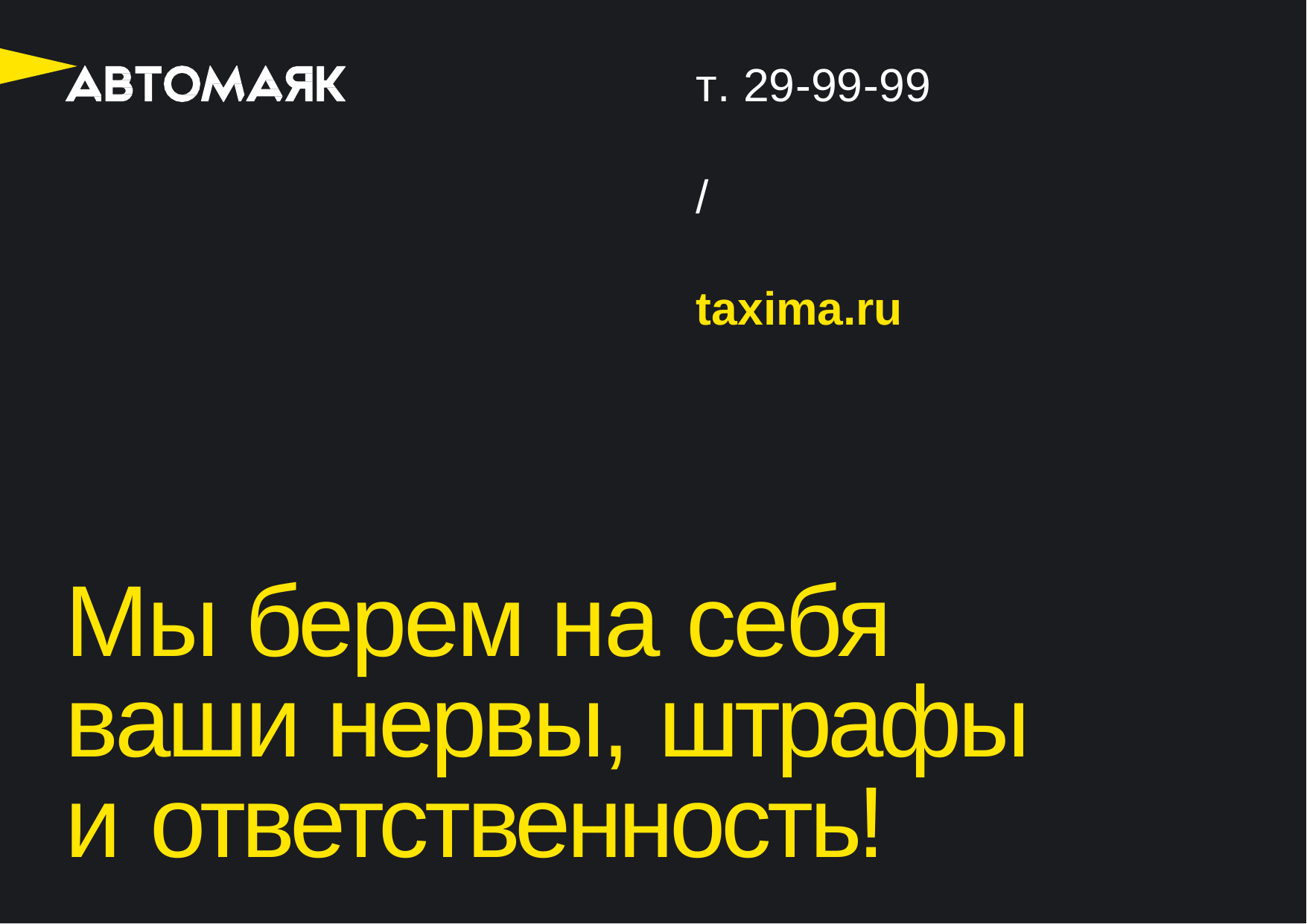

# т. 29-99-99	/	taxima.ru

Мы берем на себя  ваши нервы, штрафы  и ответственность!